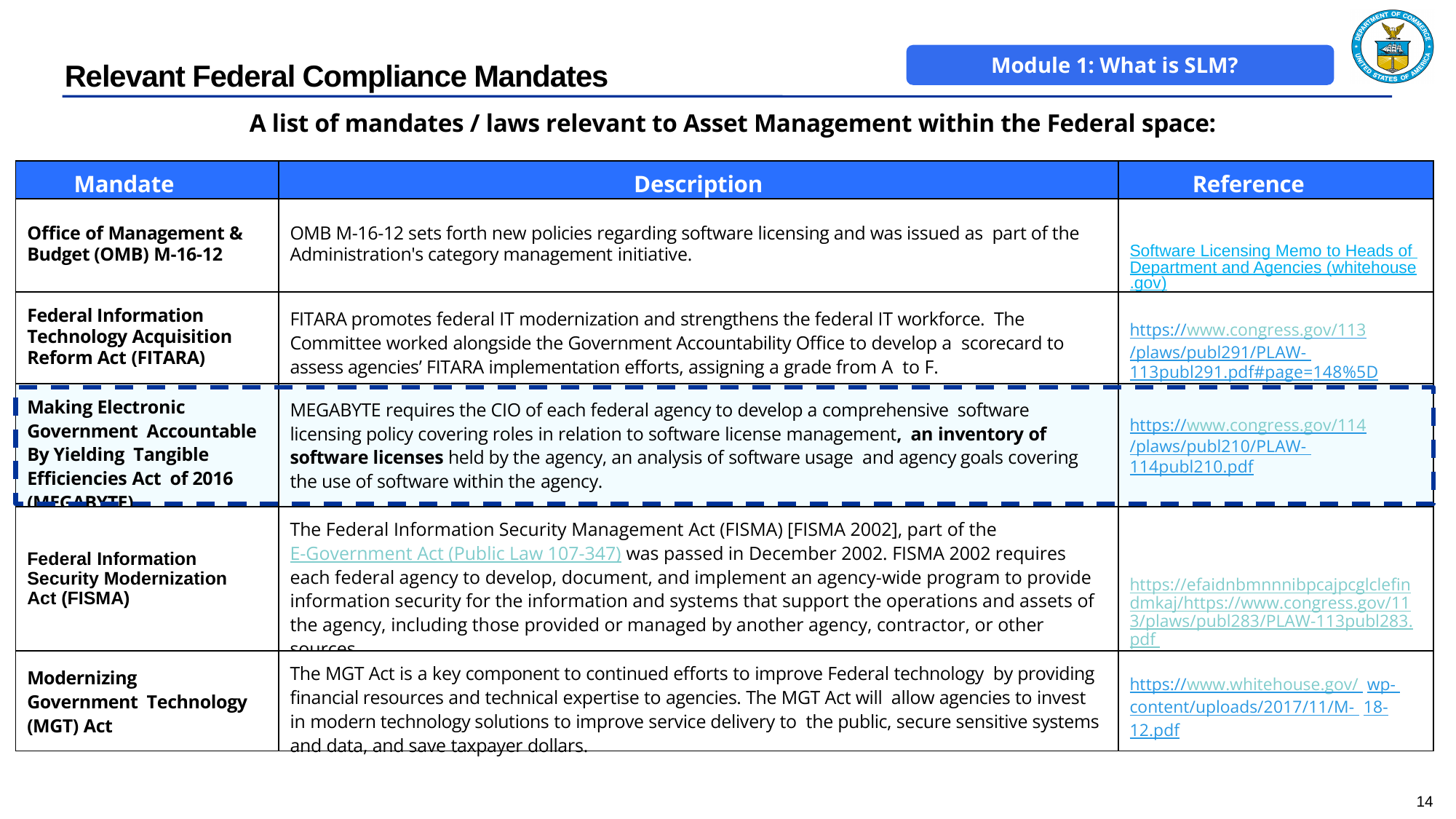

Module 1: What is SLM?
Relevant Federal Compliance Mandates
A list of mandates / laws relevant to Asset Management within the Federal space:
| Mandate | Description | Reference |
| --- | --- | --- |
| Office of Management & Budget (OMB) M-16-12 | OMB M-16-12 sets forth new policies regarding software licensing and was issued as part of the Administration's category management initiative. | Software Licensing Memo to Heads of Department and Agencies (whitehouse.gov) |
| Federal Information Technology Acquisition Reform Act (FITARA) | FITARA promotes federal IT modernization and strengthens the federal IT workforce. The Committee worked alongside the Government Accountability Office to develop a scorecard to assess agencies’ FITARA implementation efforts, assigning a grade from A to F. | https://www.congress.gov/113 /plaws/publ291/PLAW- 113publ291.pdf#page=148%5D |
| Making Electronic Government Accountable By Yielding Tangible Efficiencies Act of 2016 (MEGABYTE) | MEGABYTE requires the CIO of each federal agency to develop a comprehensive software licensing policy covering roles in relation to software license management, an inventory of software licenses held by the agency, an analysis of software usage and agency goals covering the use of software within the agency. | https://www.congress.gov/114 /plaws/publ210/PLAW- 114publ210.pdf |
| Federal Information Security Modernization Act (FISMA) | The Federal Information Security Management Act (FISMA) [FISMA 2002], part of the  E-Government Act (Public Law 107-347) was passed in December 2002. FISMA 2002 requires each federal agency to develop, document, and implement an agency-wide program to provide information security for the information and systems that support the operations and assets of the agency, including those provided or managed by another agency, contractor, or other sources. | https://efaidnbmnnnibpcajpcglclefindmkaj/https://www.congress.gov/113/plaws/publ283/PLAW-113publ283.pdf |
| Modernizing Government Technology (MGT) Act | The MGT Act is a key component to continued efforts to improve Federal technology by providing financial resources and technical expertise to agencies. The MGT Act will allow agencies to invest in modern technology solutions to improve service delivery to the public, secure sensitive systems and data, and save taxpayer dollars. | https://www.whitehouse.gov/ wp- content/uploads/2017/11/M- 18-12.pdf |